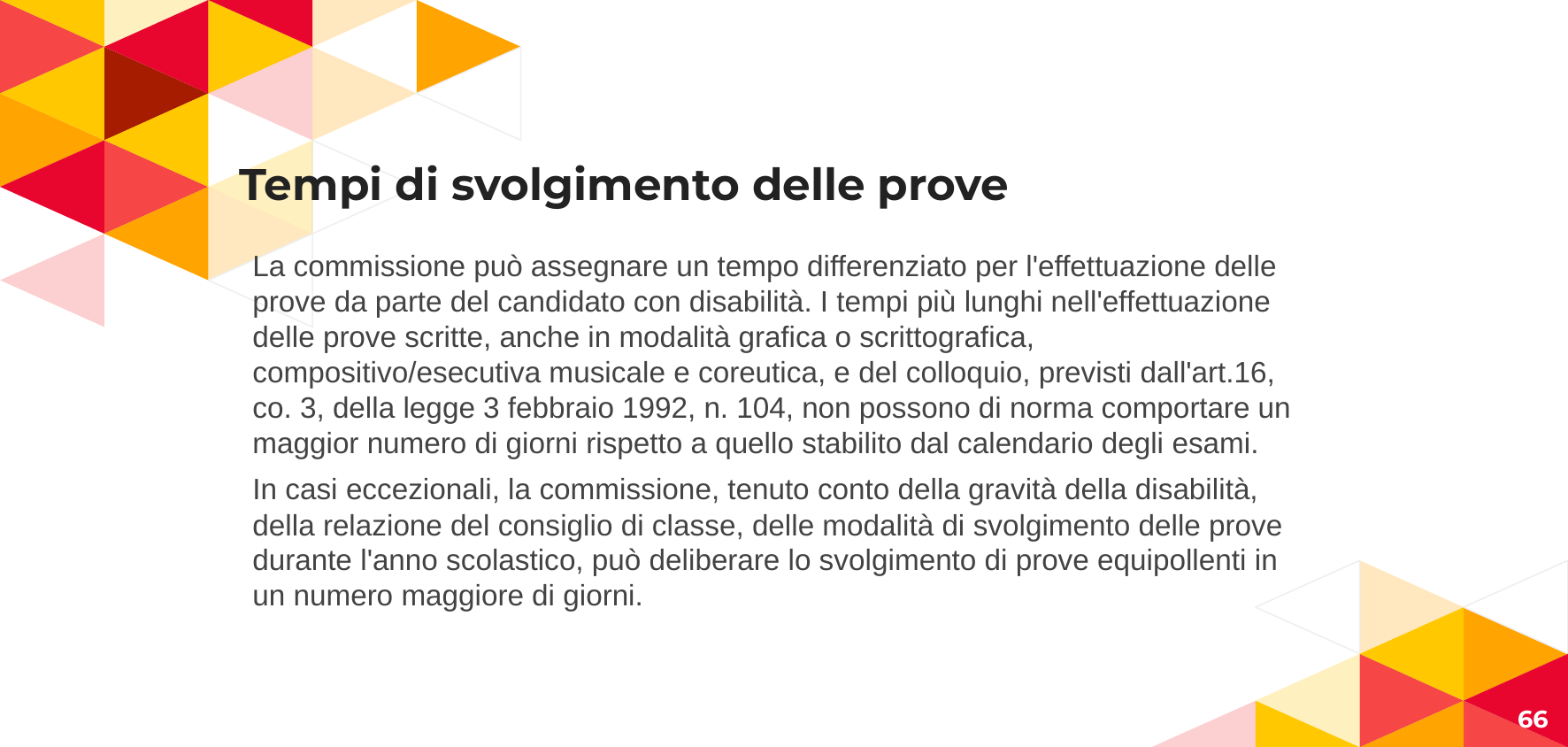

# Tempi di svolgimento delle prove
La commissione può assegnare un tempo differenziato per l'effettuazione delle prove da parte del candidato con disabilità. I tempi più lunghi nell'effettuazione delle prove scritte, anche in modalità grafica o scrittografica, compositivo/esecutiva musicale e coreutica, e del colloquio, previsti dall'art.16, co. 3, della legge 3 febbraio 1992, n. 104, non possono di norma comportare un maggior numero di giorni rispetto a quello stabilito dal calendario degli esami.
In casi eccezionali, la commissione, tenuto conto della gravità della disabilità, della relazione del consiglio di classe, delle modalità di svolgimento delle prove durante l'anno scolastico, può deliberare lo svolgimento di prove equipollenti in un numero maggiore di giorni.
66